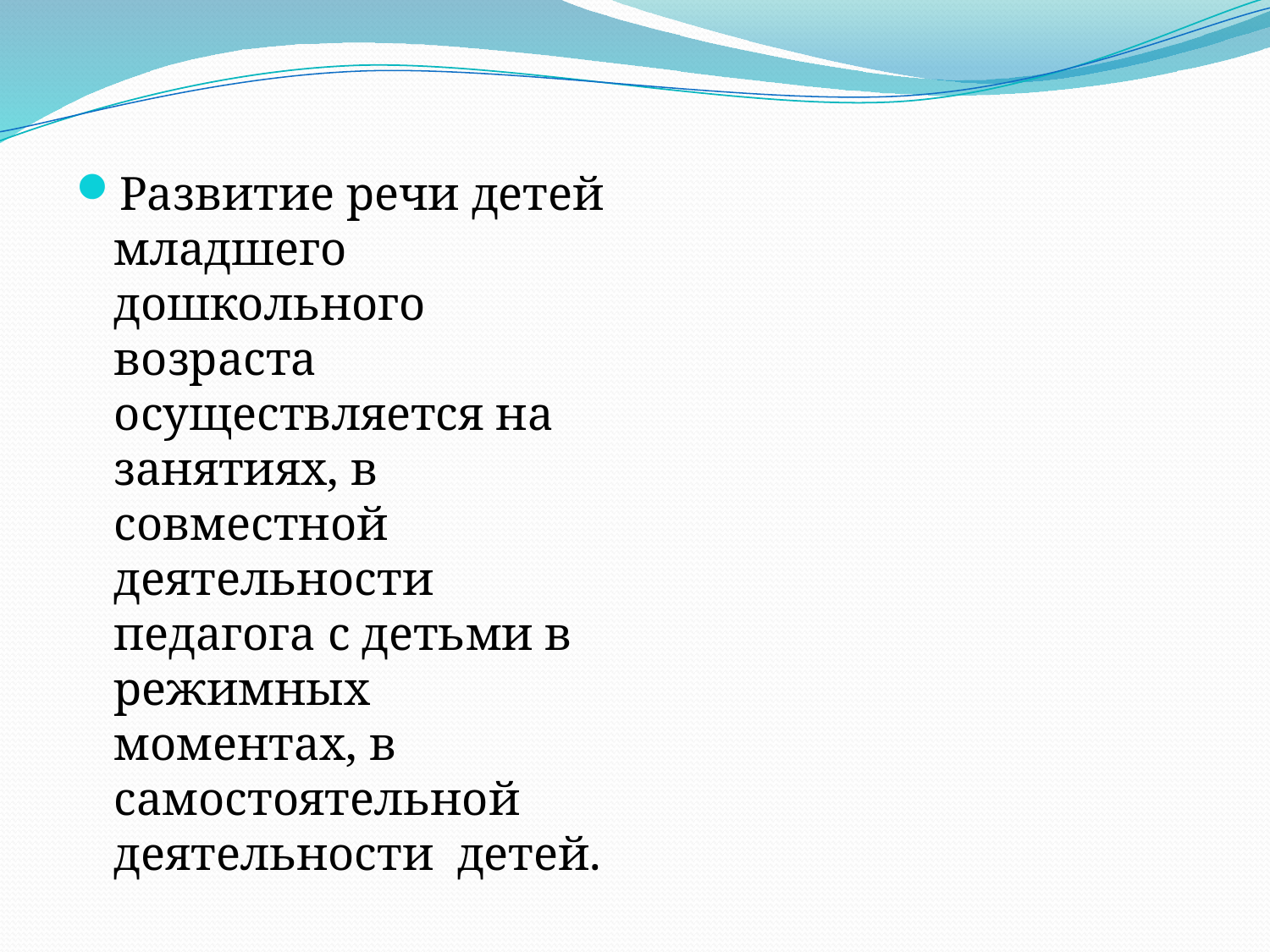

#
Развитие речи детей младшего дошкольного  возраста  осуществляется на занятиях, в совместной деятельности педагога с детьми в режимных моментах, в самостоятельной деятельности  детей.